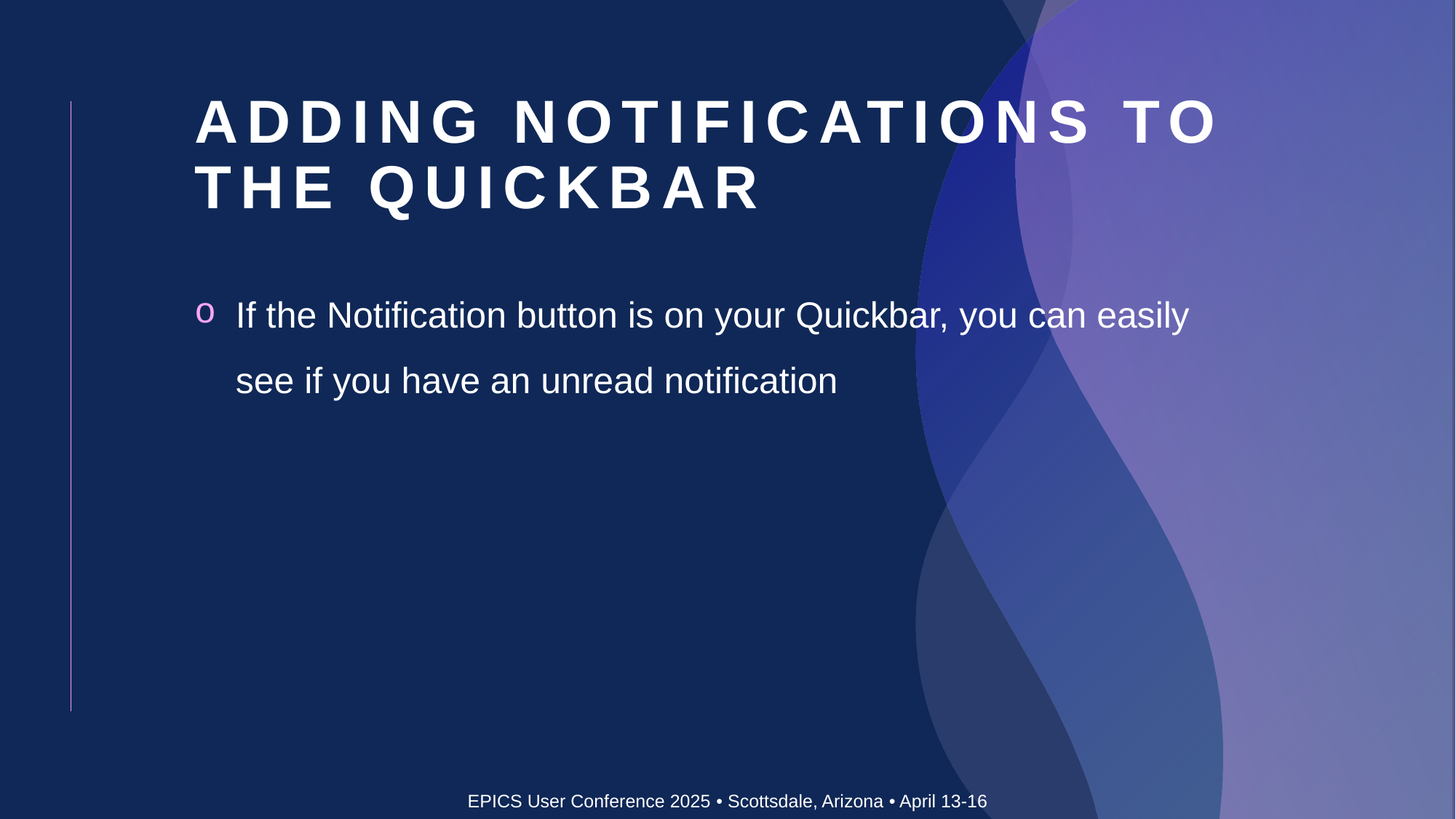

# Adding Notifications to the Quickbar
If the Notification button is on your Quickbar, you can easily see if you have an unread notification